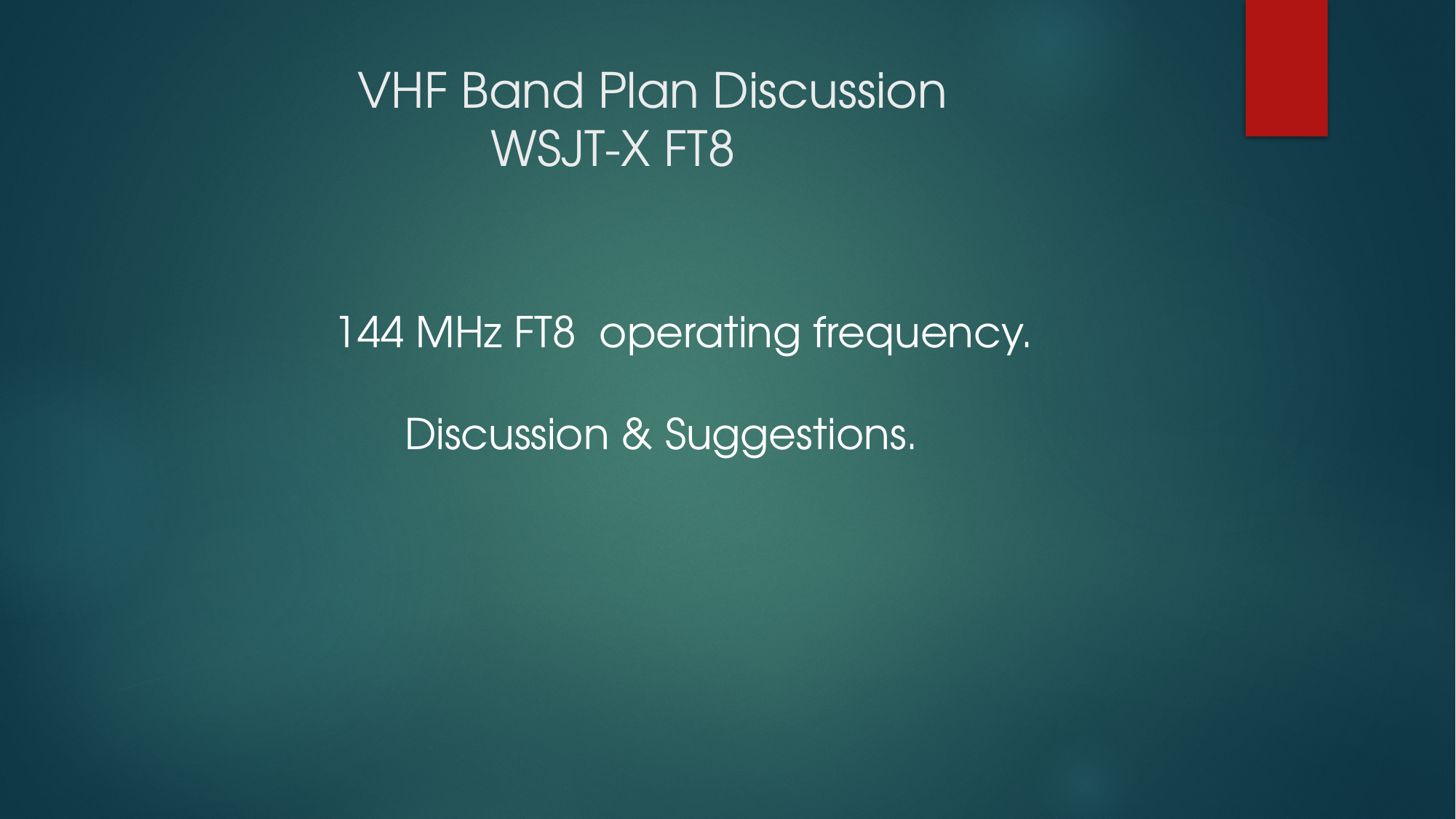

# VHF Band Plan Discussion WSJT-X FT8
         144 MHz FT8  operating frequency.

               Discussion & Suggestions.